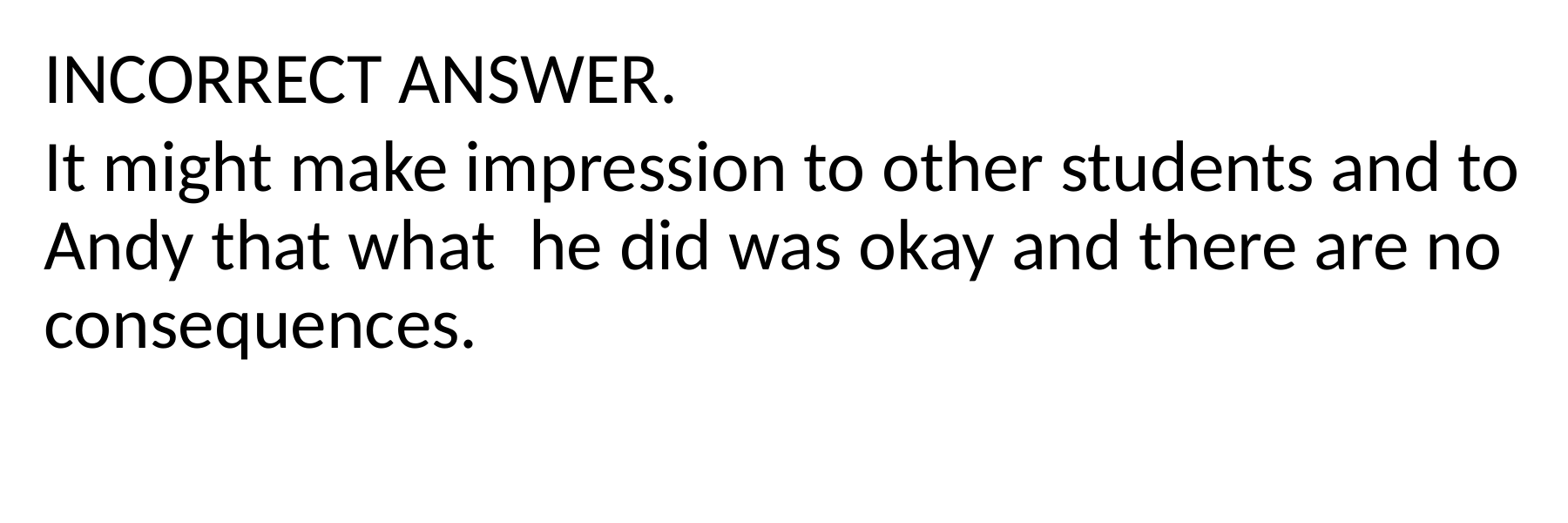

INCORRECT ANSWER.
It might make impression to other students and to Andy that what  he did was okay and there are no consequences.